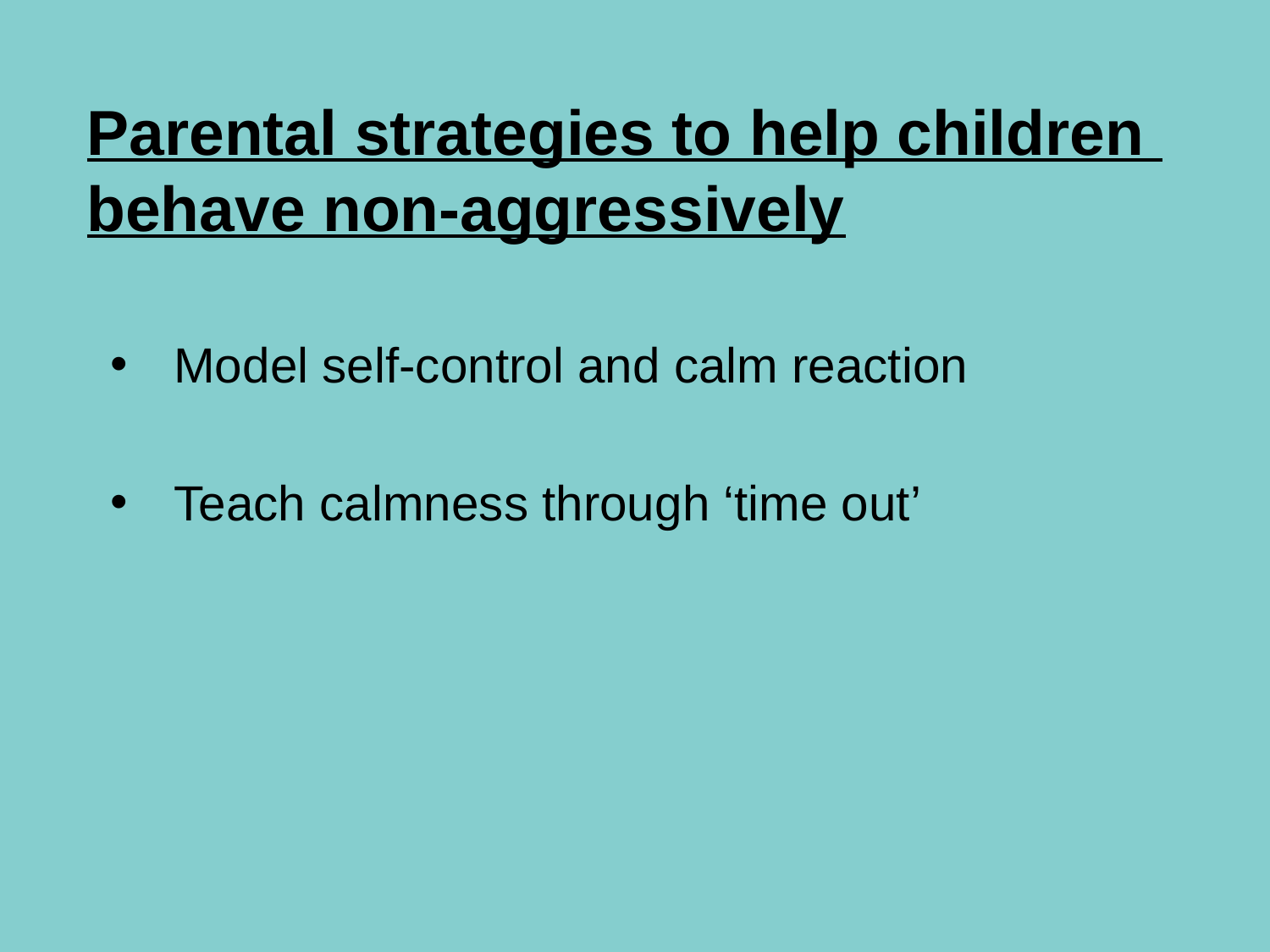

# Parental strategies to help children behave non-aggressively

Model self-control and calm reaction

Teach calmness through ‘time out’